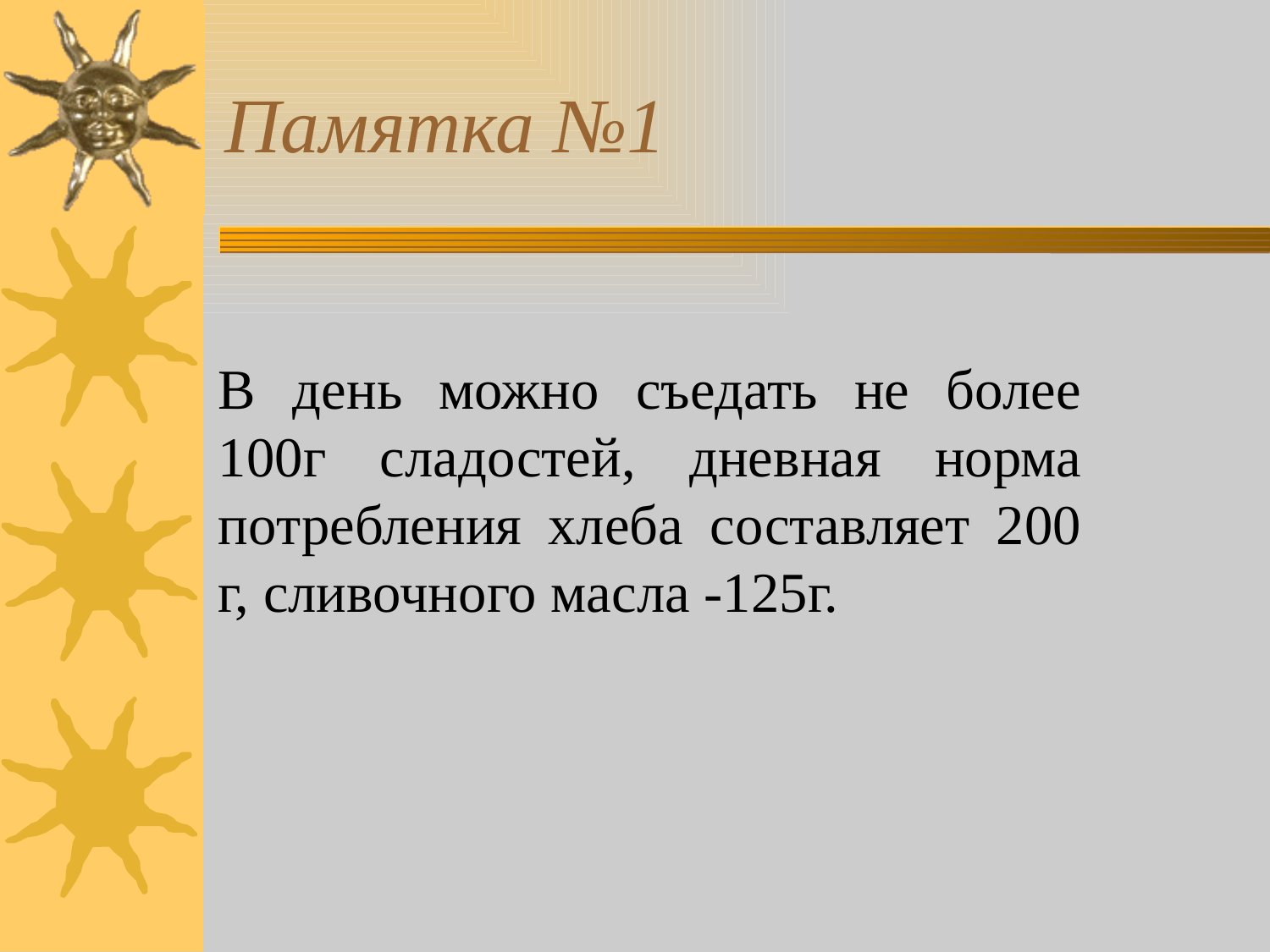

# Памятка №1
В день можно съедать не более 100г сладостей, дневная норма потребления хлеба составляет 200 г, сливочного масла -125г.